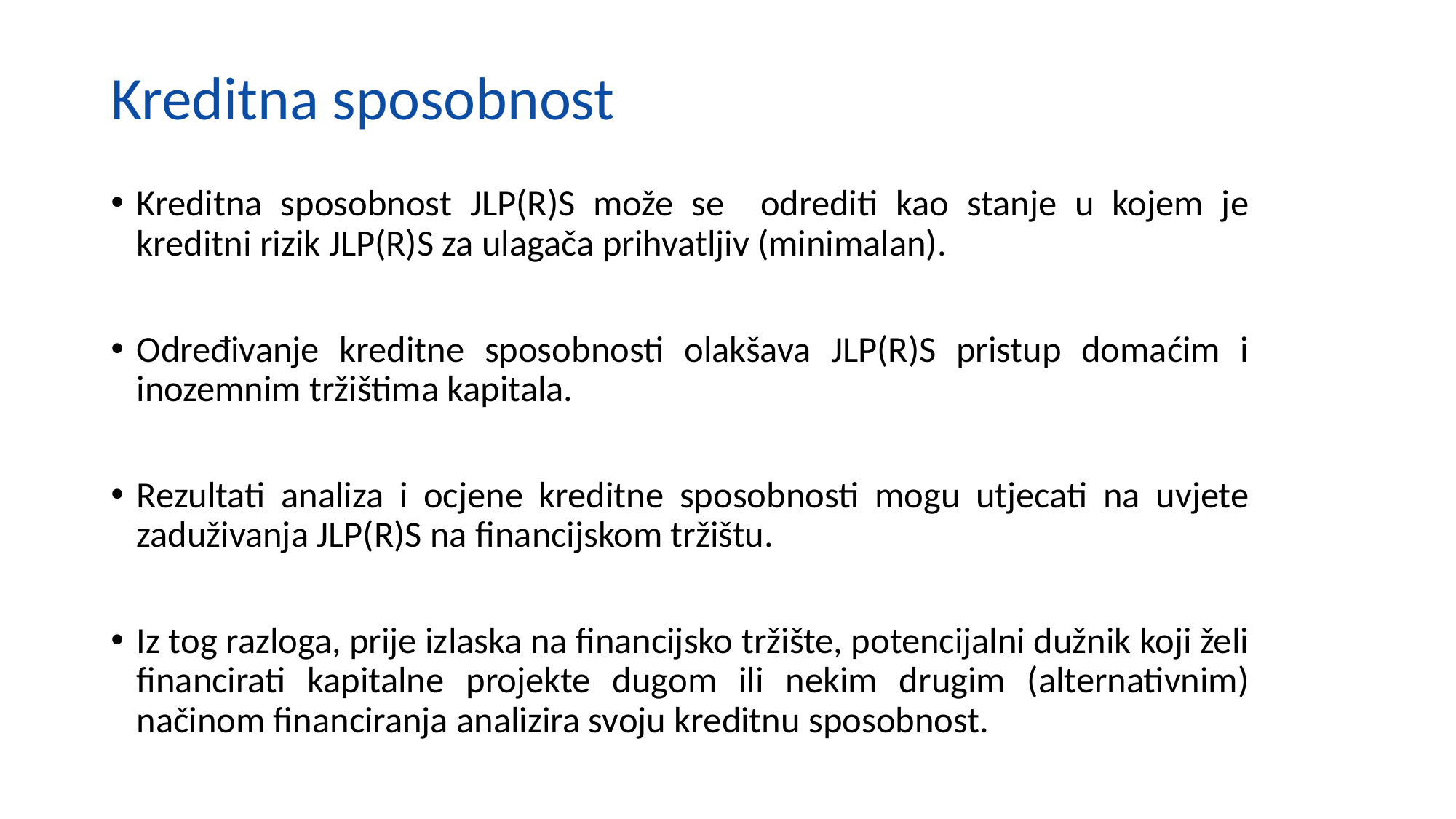

# Kreditna sposobnost
Kreditna sposobnost JLP(R)S može se  odrediti kao stanje u kojem je kreditni rizik JLP(R)S za ulagača prihvatljiv (minimalan).

Određivanje kreditne sposobnosti olakšava JLP(R)S pristup domaćim i inozemnim tržištima kapitala.

Rezultati analiza i ocjene kreditne sposobnosti mogu utjecati na uvjete zaduživanja JLP(R)S na financijskom tržištu.

Iz tog razloga, prije izlaska na financijsko tržište, potencijalni dužnik koji želi financirati kapitalne projekte dugom ili nekim drugim (alternativnim) načinom financiranja analizira svoju kreditnu sposobnost.